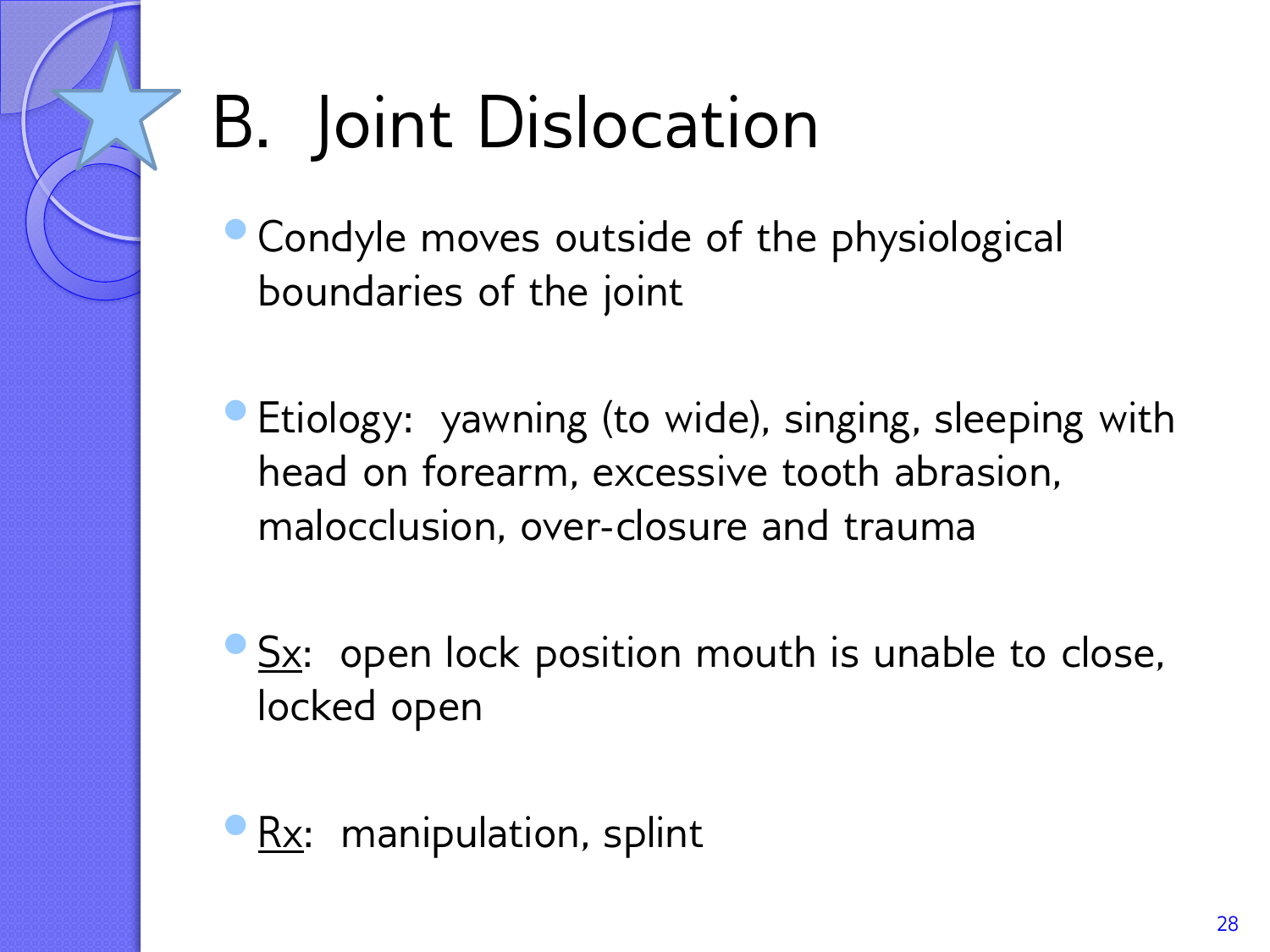

# B.  Joint Dislocation

Condyle moves outside of the physiological boundaries of the joint

Etiology:  yawning (to wide), singing, sleeping with head on forearm, excessive tooth abrasion, malocclusion, over-closure and trauma

Sx:  open lock position mouth is unable to close, locked open

Rx:  manipulation, splint

28